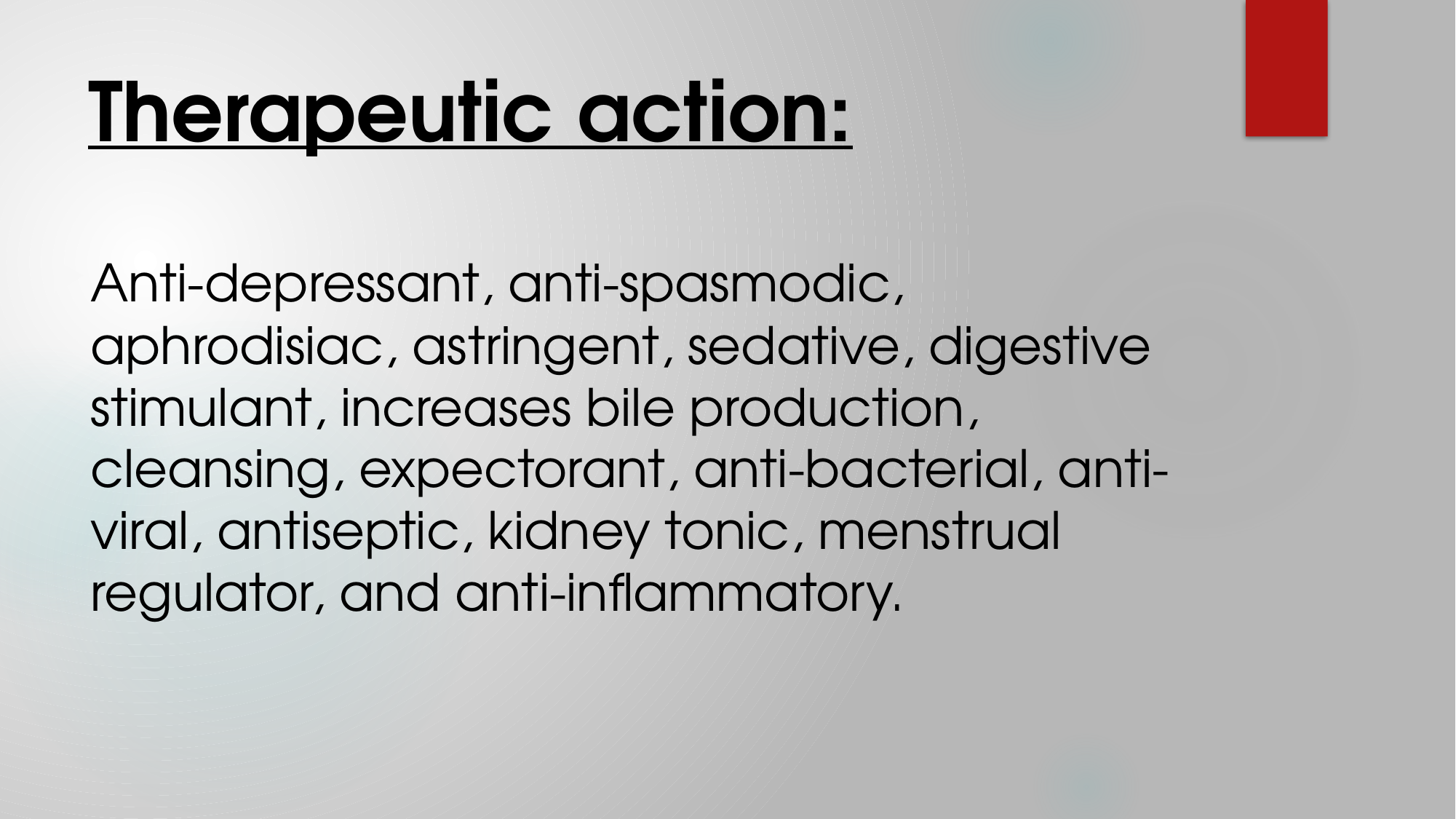

# Therapeutic action:
Anti-depressant, anti-spasmodic, aphrodisiac, astringent, sedative, digestive stimulant, increases bile production, cleansing, expectorant, anti-bacterial, anti-viral, antiseptic, kidney tonic, menstrual regulator, and anti-inflammatory.